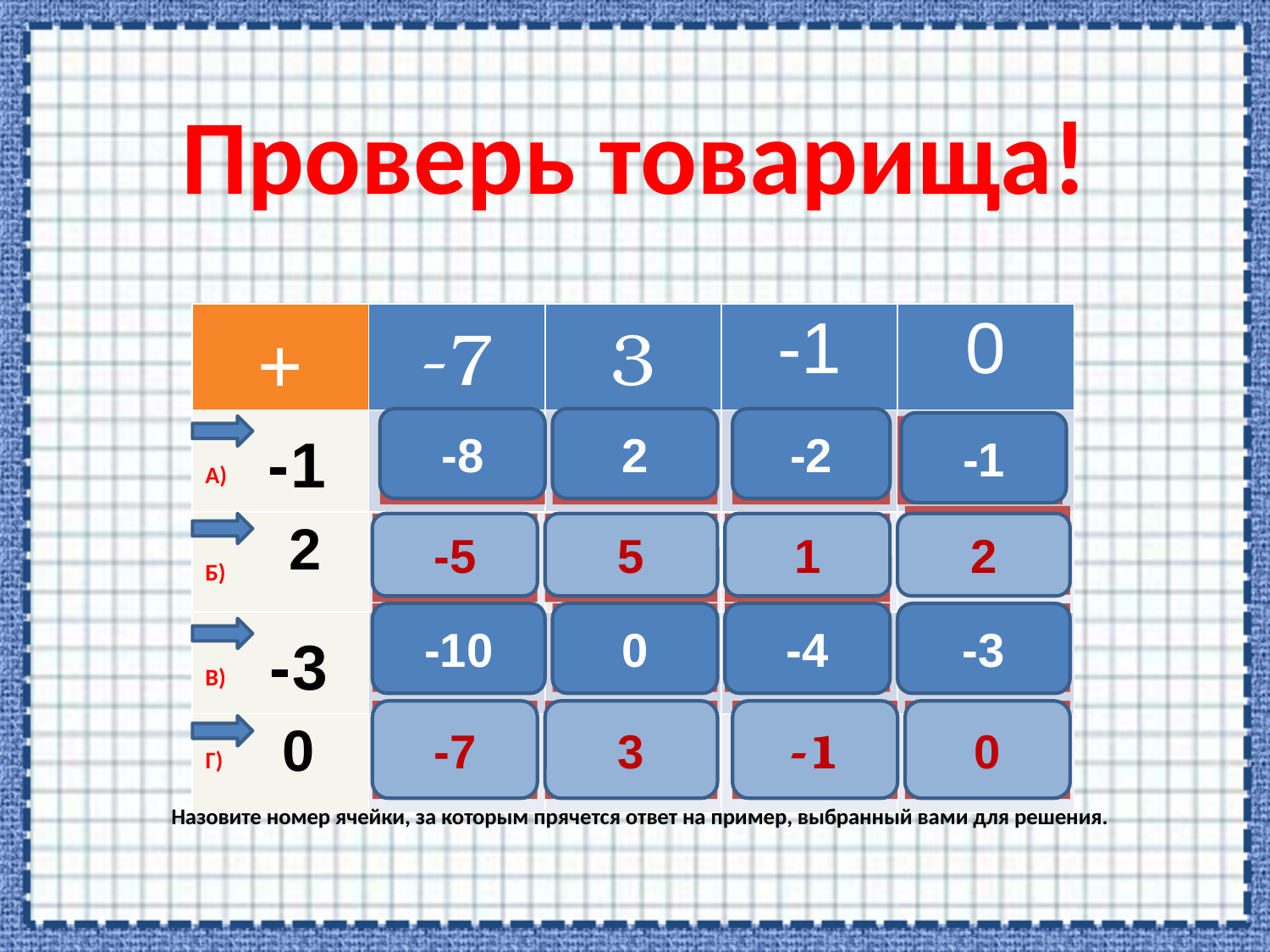

Проверь товарища!
| + | -7 | 3 | -1 | 0 |
| --- | --- | --- | --- | --- |
| -1 |  |  |  |  |
| 2 |  |  |  |  |
| -3 |  |  |  |  |
| 0 |  |  |  |  |
-8
2
-2
-1
1
2
3
4

А)
8
-5
5
1
2

5
6
7
Б)
-10
0
-4
-3
9
10
11
12

В)
13
-7
14
3
15
-1
16
0

Г)
Назовите номер ячейки, за которым прячется ответ на пример, выбранный вами для решения.